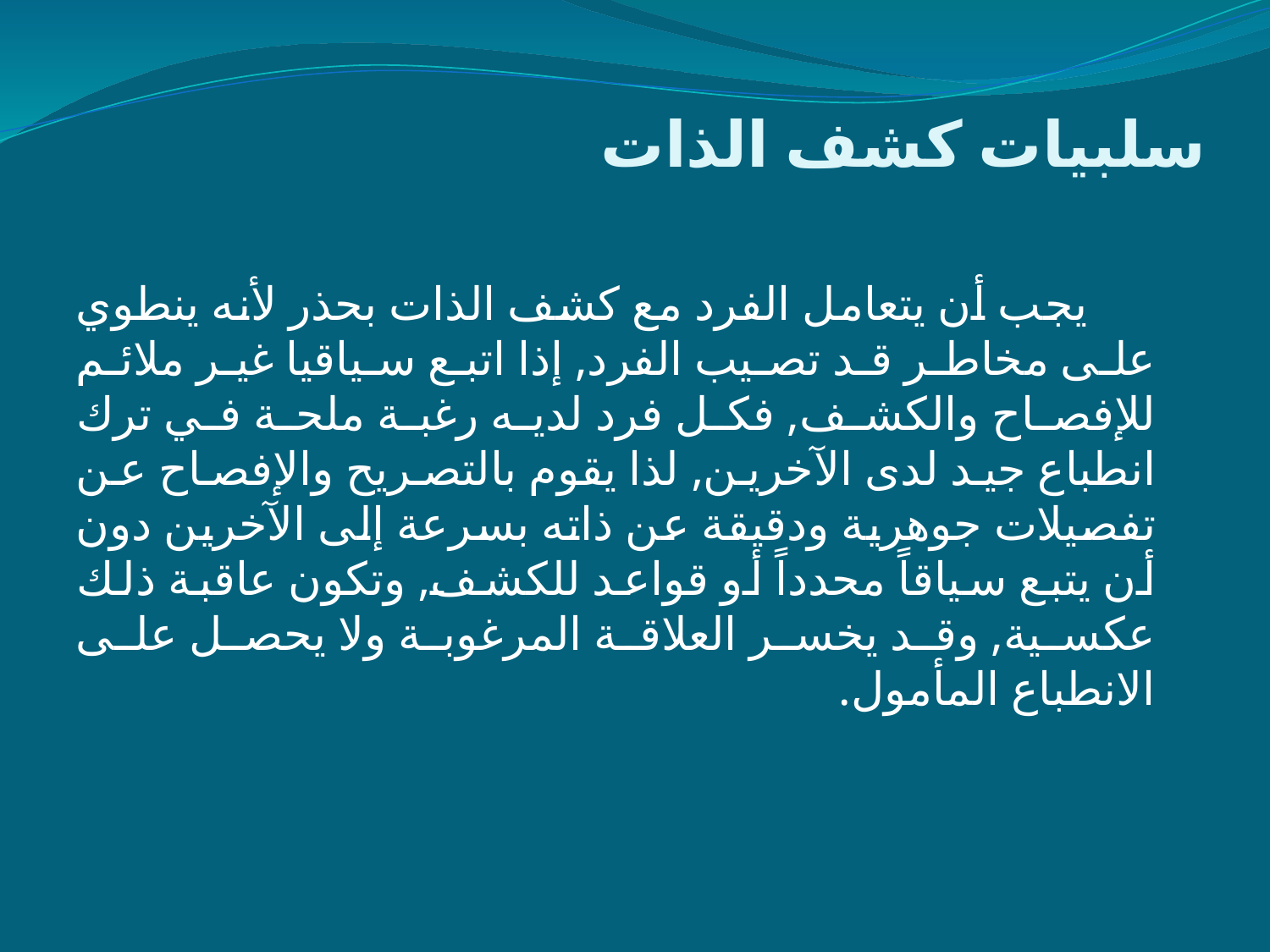

# سلبيات كشف الذات
         يجب أن يتعامل الفرد مع كشف الذات بحذر لأنه ينطوي على مخاطر قد تصيب الفرد, إذا اتبع سياقيا غير ملائم للإفصاح والكشف, فكل فرد لديه رغبة ملحة في ترك انطباع جيد لدى الآخرين, لذا يقوم بالتصريح والإفصاح عن تفصيلات جوهرية ودقيقة عن ذاته بسرعة إلى الآخرين دون أن يتبع سياقاً محدداً أو قواعد للكشف, وتكون عاقبة ذلك عكسية, وقد يخسر العلاقة المرغوبة ولا يحصل على الانطباع المأمول.